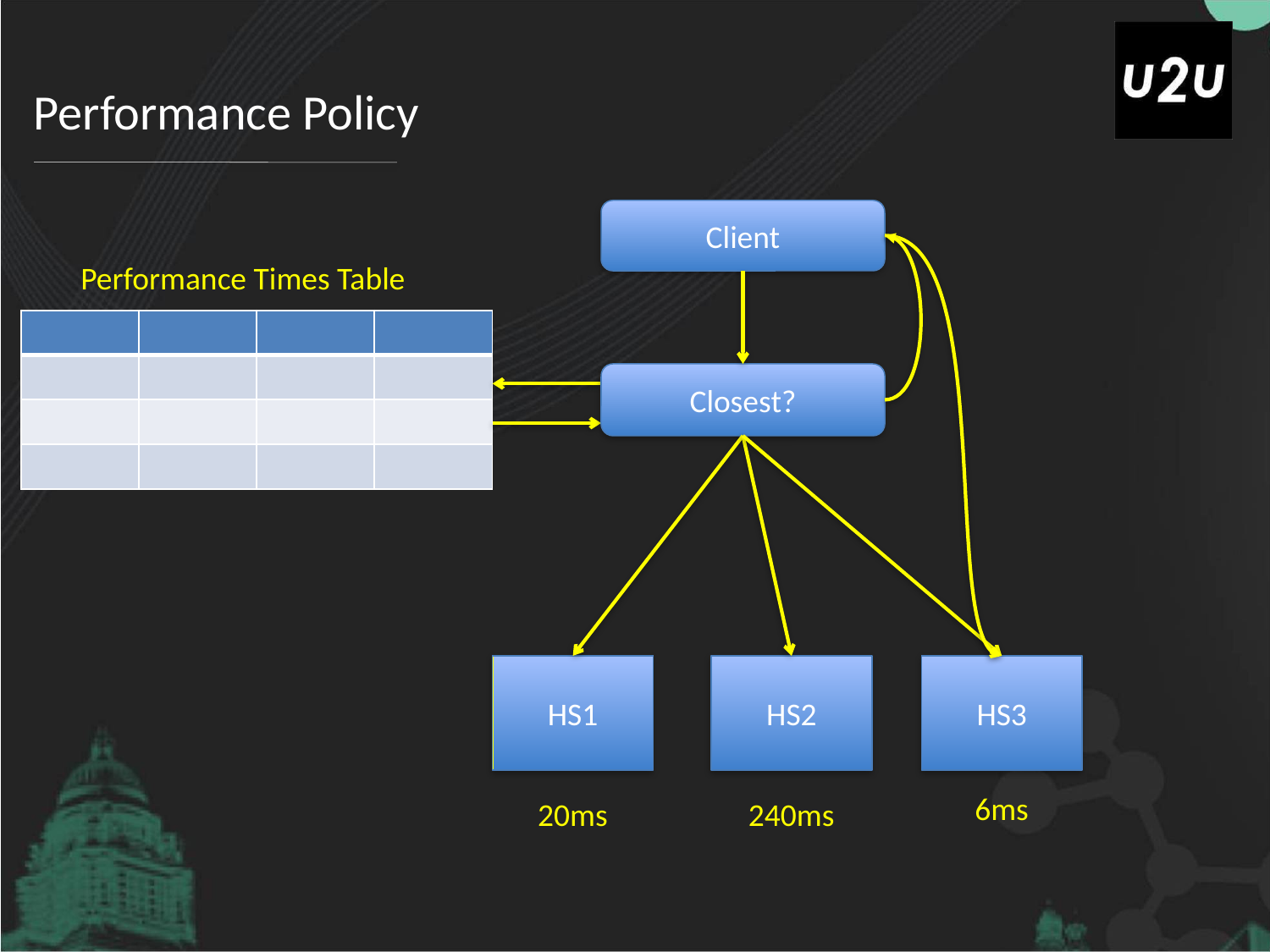

# Performance Policy
Client
Performance Times Table
Closest?
|  |  |  |  |
| --- | --- | --- | --- |
|  |  |  |  |
|  |  |  |  |
|  |  |  |  |
HS1
HS2
HS3
6ms
20ms
240ms